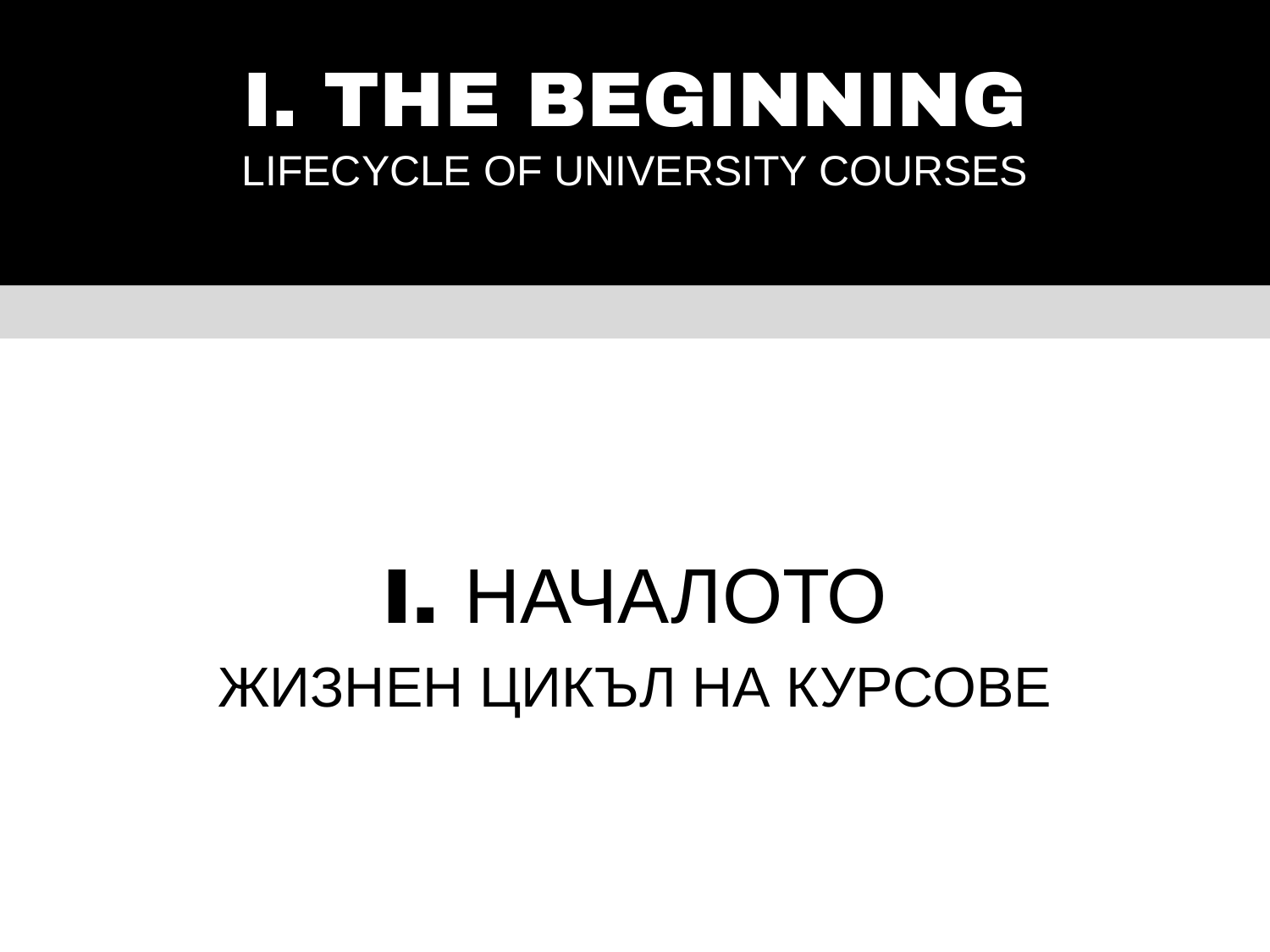

I. THE BEGINNING
LIFECYCLE OF UNIVERSITY COURSES
# I. НАЧАЛОТО
ЖИЗНЕН ЦИКЪЛ НА КУРСОВЕ